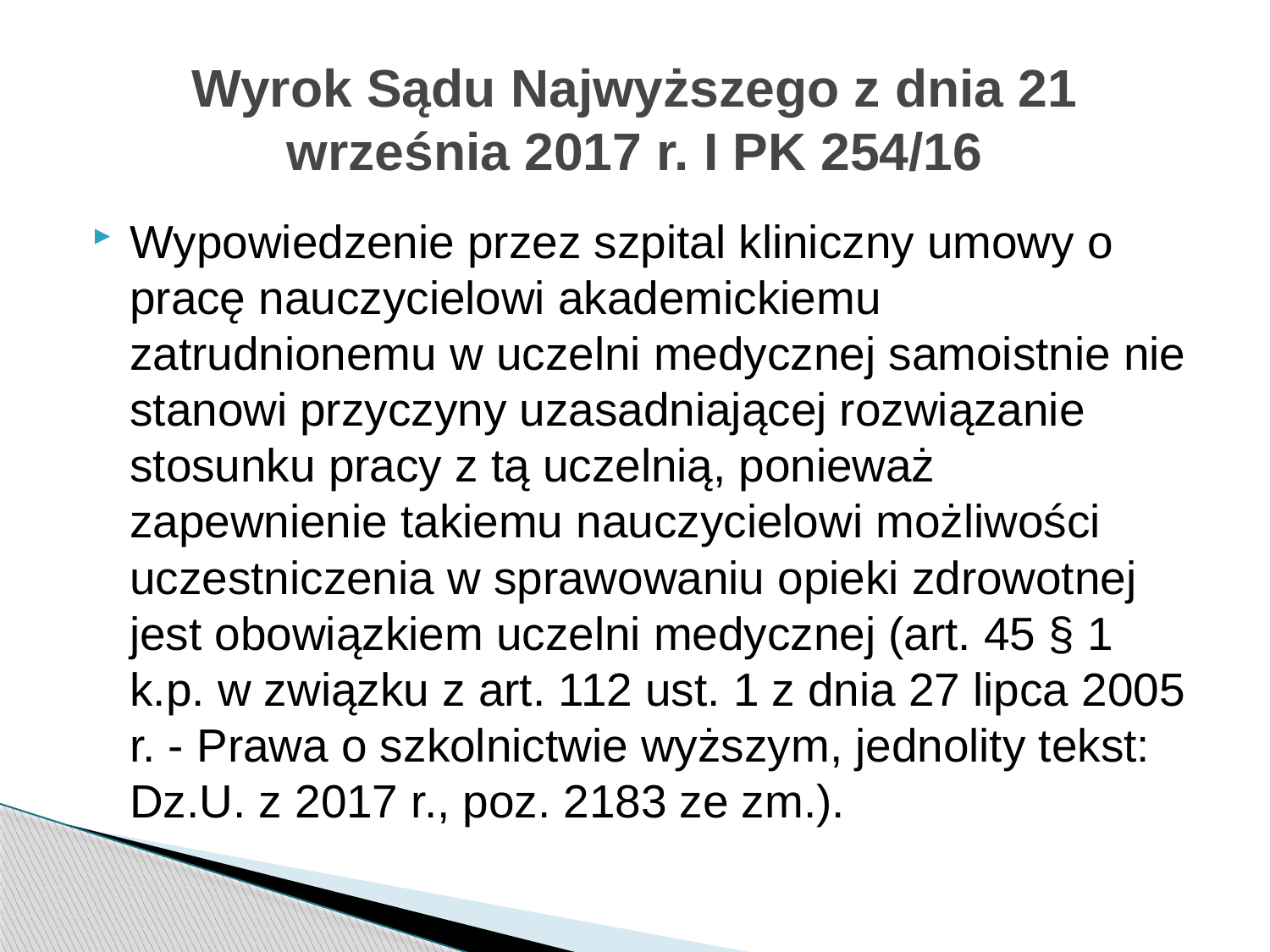

# Wyrok Sądu Najwyższego z dnia 21 września 2017 r. I PK 254/16
Wypowiedzenie przez szpital kliniczny umowy o pracę nauczycielowi akademickiemu zatrudnionemu w uczelni medycznej samoistnie nie stanowi przyczyny uzasadniającej rozwiązanie stosunku pracy z tą uczelnią, ponieważ zapewnienie takiemu nauczycielowi możliwości uczestniczenia w sprawowaniu opieki zdrowotnej jest obowiązkiem uczelni medycznej (art. 45 § 1 k.p. w związku z art. 112 ust. 1 z dnia 27 lipca 2005 r. - Prawa o szkolnictwie wyższym, jednolity tekst: Dz.U. z 2017 r., poz. 2183 ze zm.).